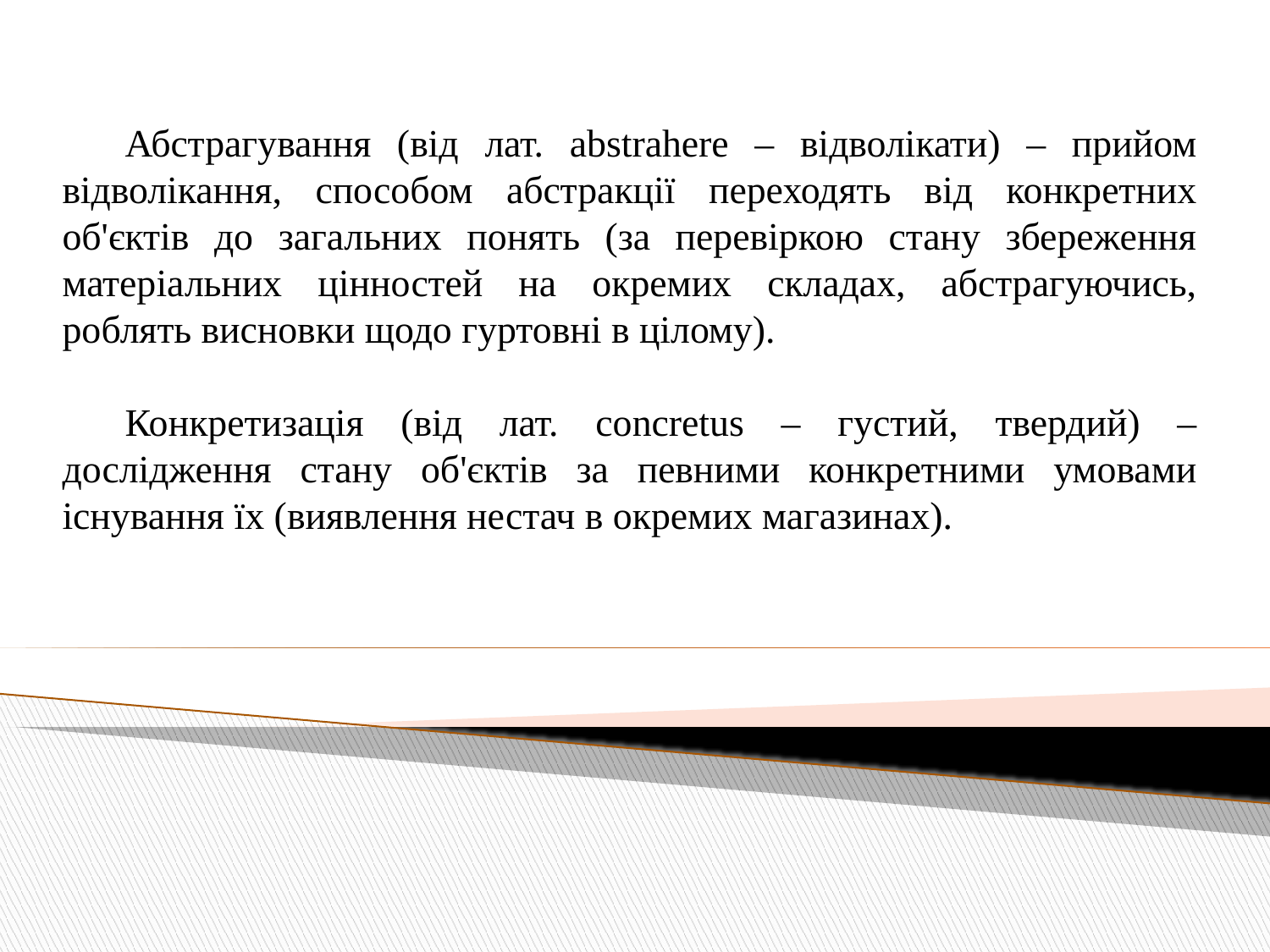

Абстрагування (від лат. abstrahere – відволікати) – прийом відволікання, способом абстракції переходять від конкретних об'єктів до загальних понять (за перевіркою стану збереження матеріальних цінностей на окремих складах, абстрагуючись, роблять висновки щодо гуртовні в цілому).

Конкретизація (від лат. concretus – густий, твердий) – дослідження стану об'єктів за певними конкретними умовами існування їх (виявлення нестач в окремих магазинах).